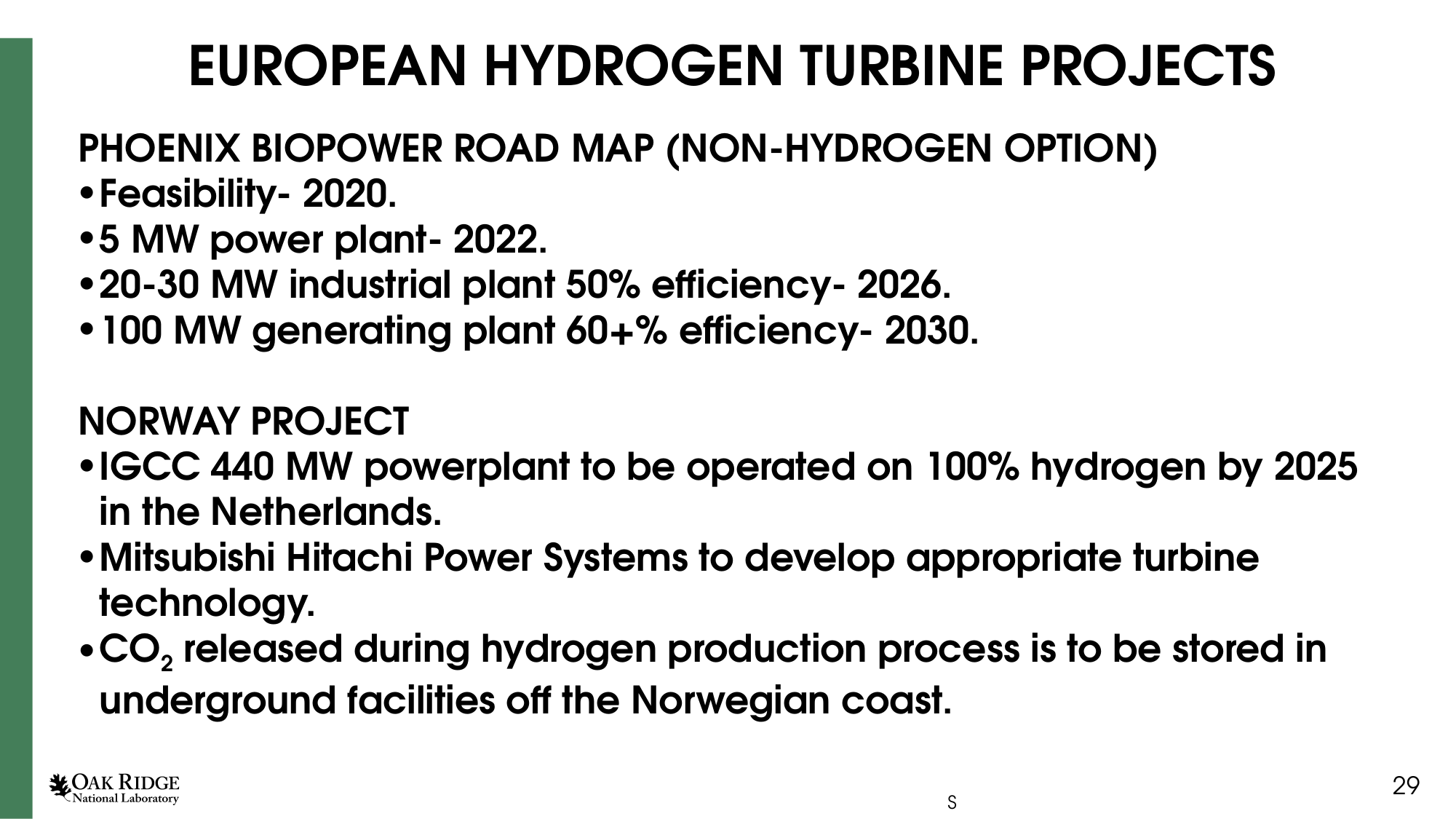

# EUROPEAN HYDROGEN TURBINE PROJECTS
PHOENIX BIOPOWER ROAD MAP (NON-HYDROGEN OPTION)
Feasibility- 2020.
5 MW power plant- 2022.
20-30 MW industrial plant 50% efficiency- 2026.
100 MW generating plant 60+% efficiency- 2030.

NORWAY PROJECT
IGCC 440 MW powerplant to be operated on 100% hydrogen by 2025 in the Netherlands.
Mitsubishi Hitachi Power Systems to develop appropriate turbine technology.
CO2 released during hydrogen production process is to be stored in underground facilities off the Norwegian coast.
29
S